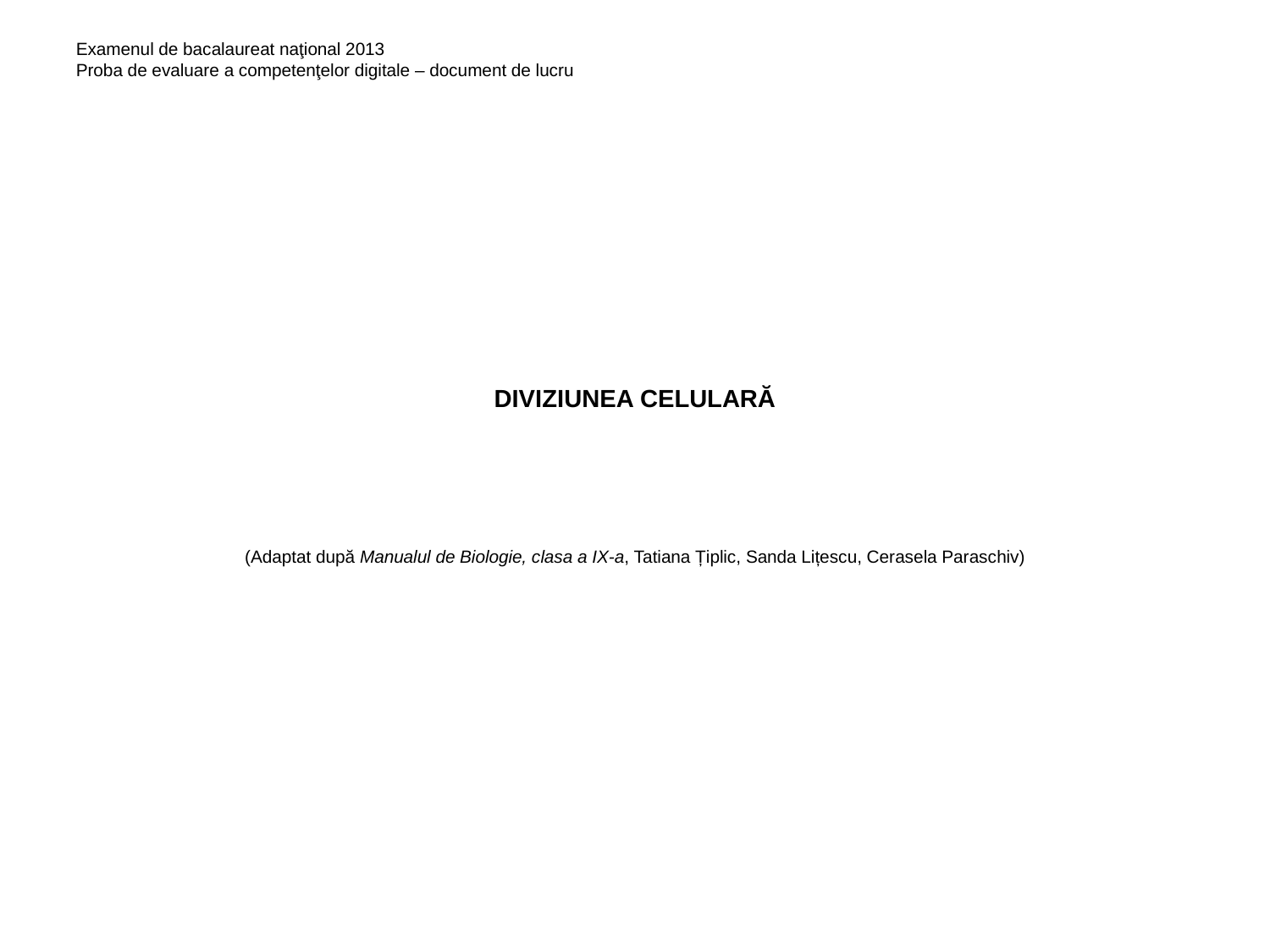

Examenul de bacalaureat naţional 2013
Proba de evaluare a competenţelor digitale – document de lucru
# DIVIZIUNEA CELULARĂ
(Adaptat după Manualul de Biologie, clasa a IX-a, Tatiana Țiplic, Sanda Lițescu, Cerasela Paraschiv)